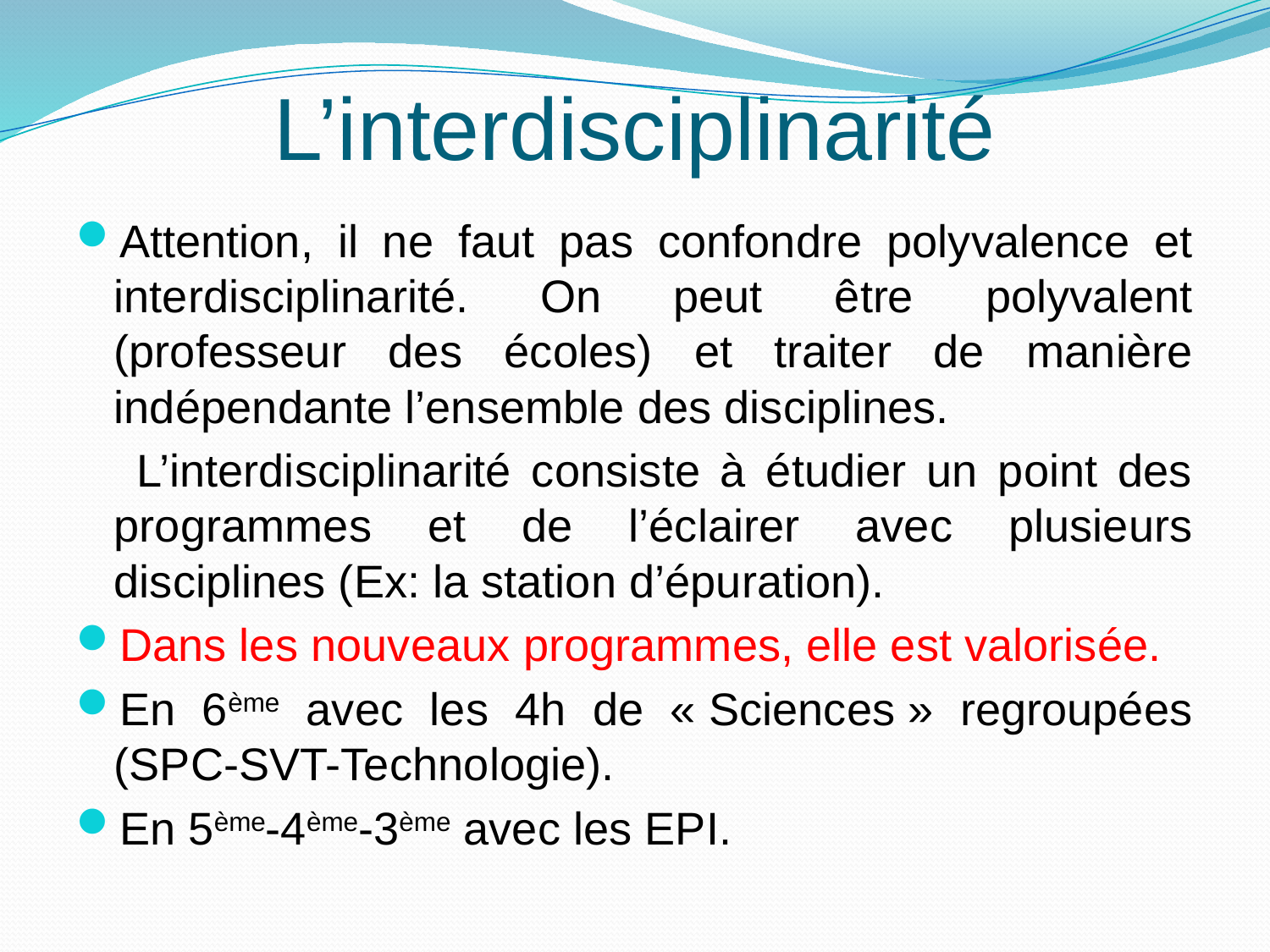

# L’interdisciplinarité
Attention, il ne faut pas confondre polyvalence et interdisciplinarité. On peut être polyvalent (professeur des écoles) et traiter de manière indépendante l’ensemble des disciplines.
   L’interdisciplinarité consiste à étudier un point des programmes et de l’éclairer avec plusieurs disciplines (Ex: la station d’épuration).
Dans les nouveaux programmes, elle est valorisée.
En 6ème avec les 4h de « Sciences » regroupées (SPC-SVT-Technologie).
En 5ème-4ème-3ème avec les EPI.